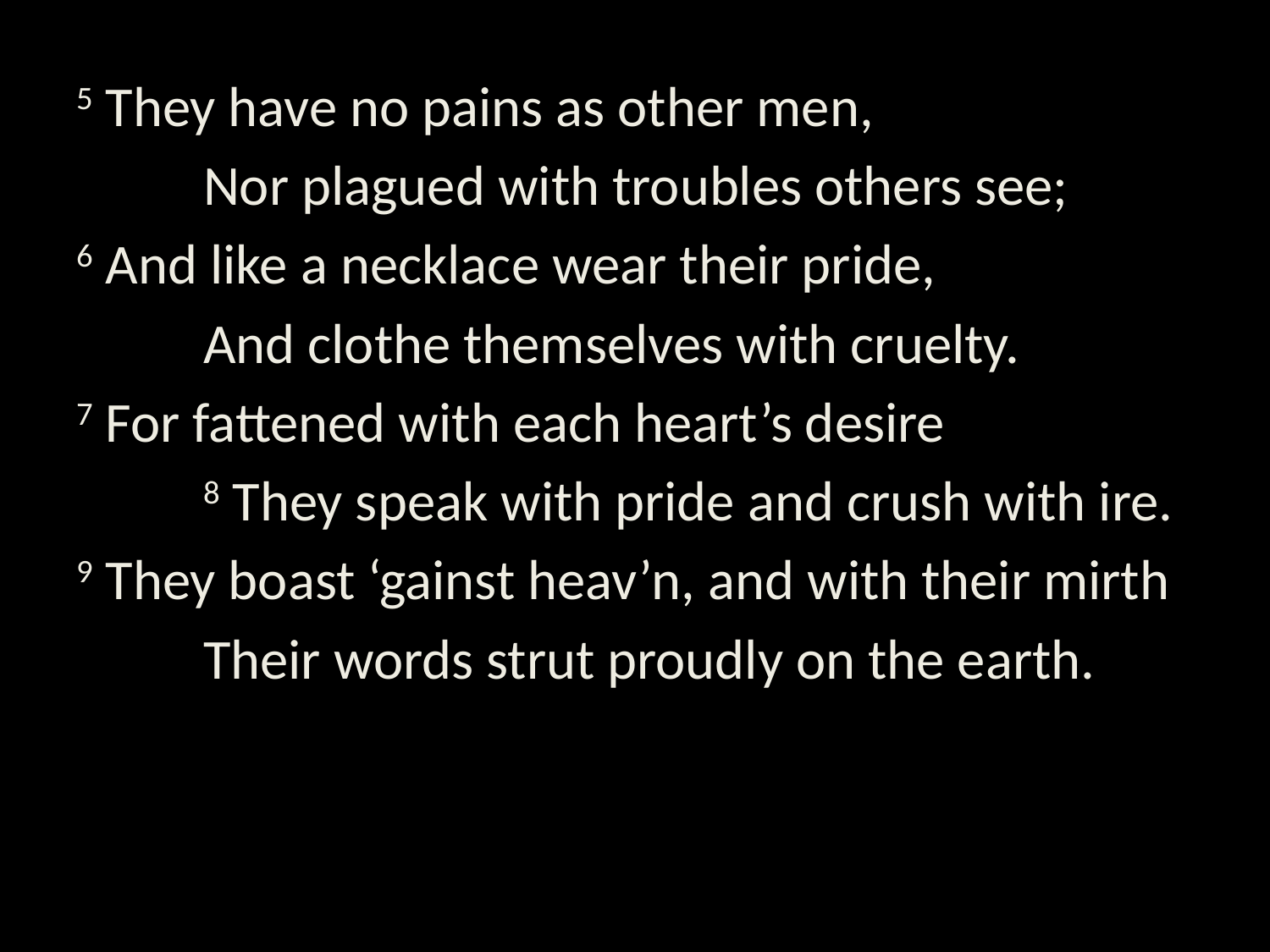

5 They have no pains as other men,
	Nor plagued with troubles others see;
6 And like a necklace wear their pride,
	And clothe themselves with cruelty.
7 For fattened with each heart’s desire
	8 They speak with pride and crush with ire.
9 They boast ‘gainst heav’n, and with their mirth
	Their words strut proudly on the earth.